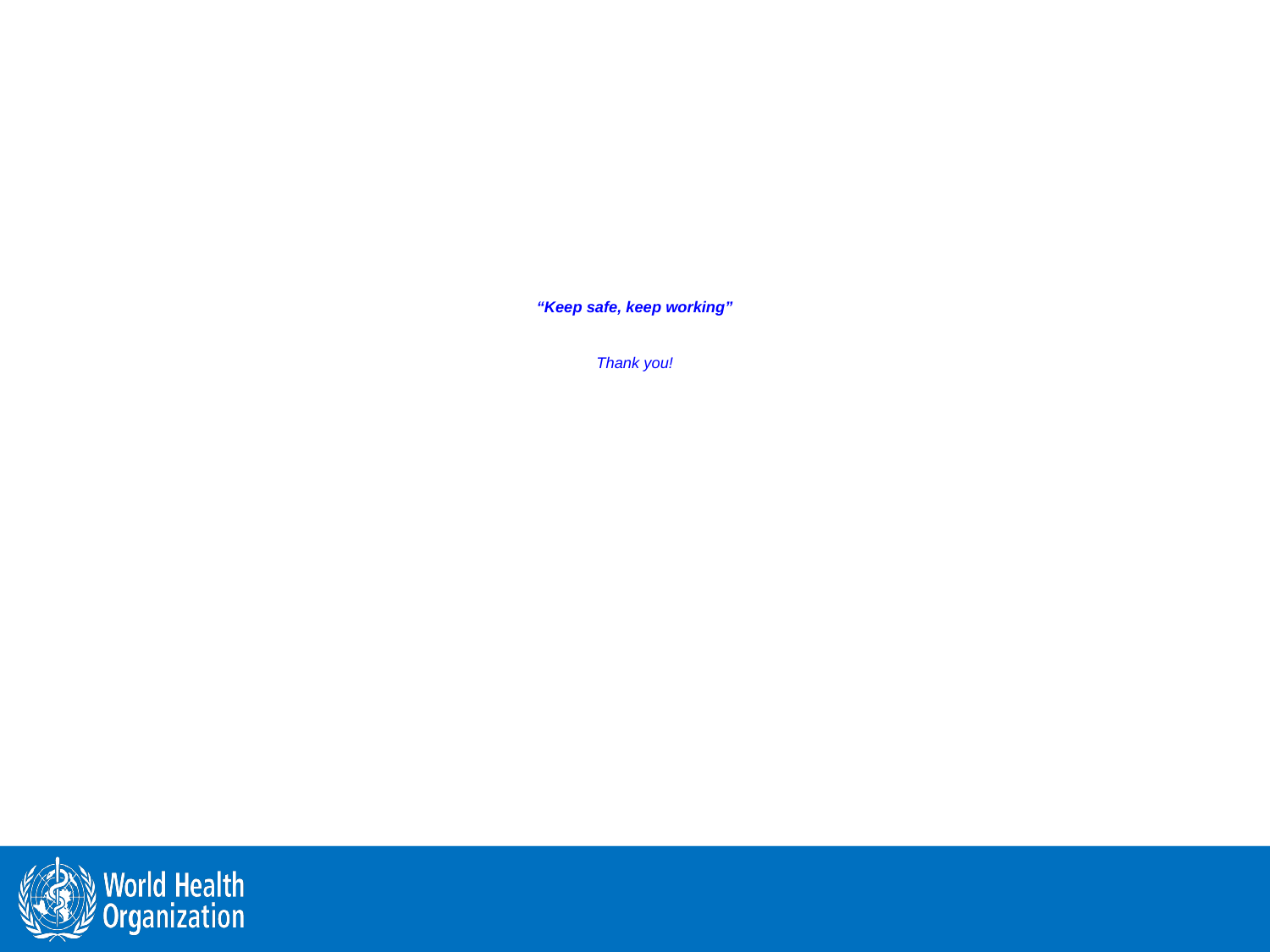

# “Keep safe, keep working” Thank you!